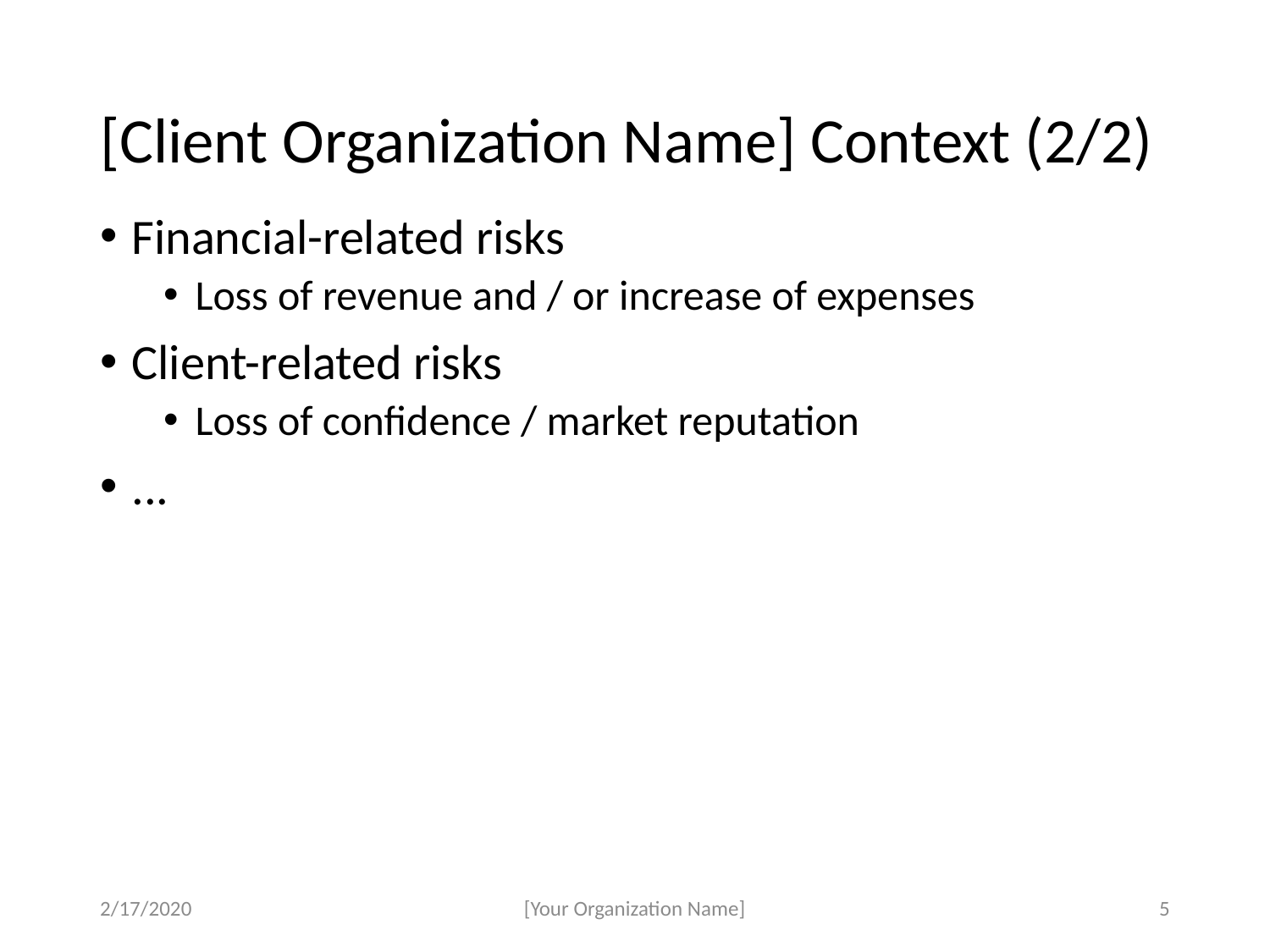

# [Client Organization Name] Context (2/2)
Financial-related risks
Loss of revenue and / or increase of expenses
Client-related risks
Loss of confidence / market reputation
...
2/17/2020
[Your Organization Name]
5